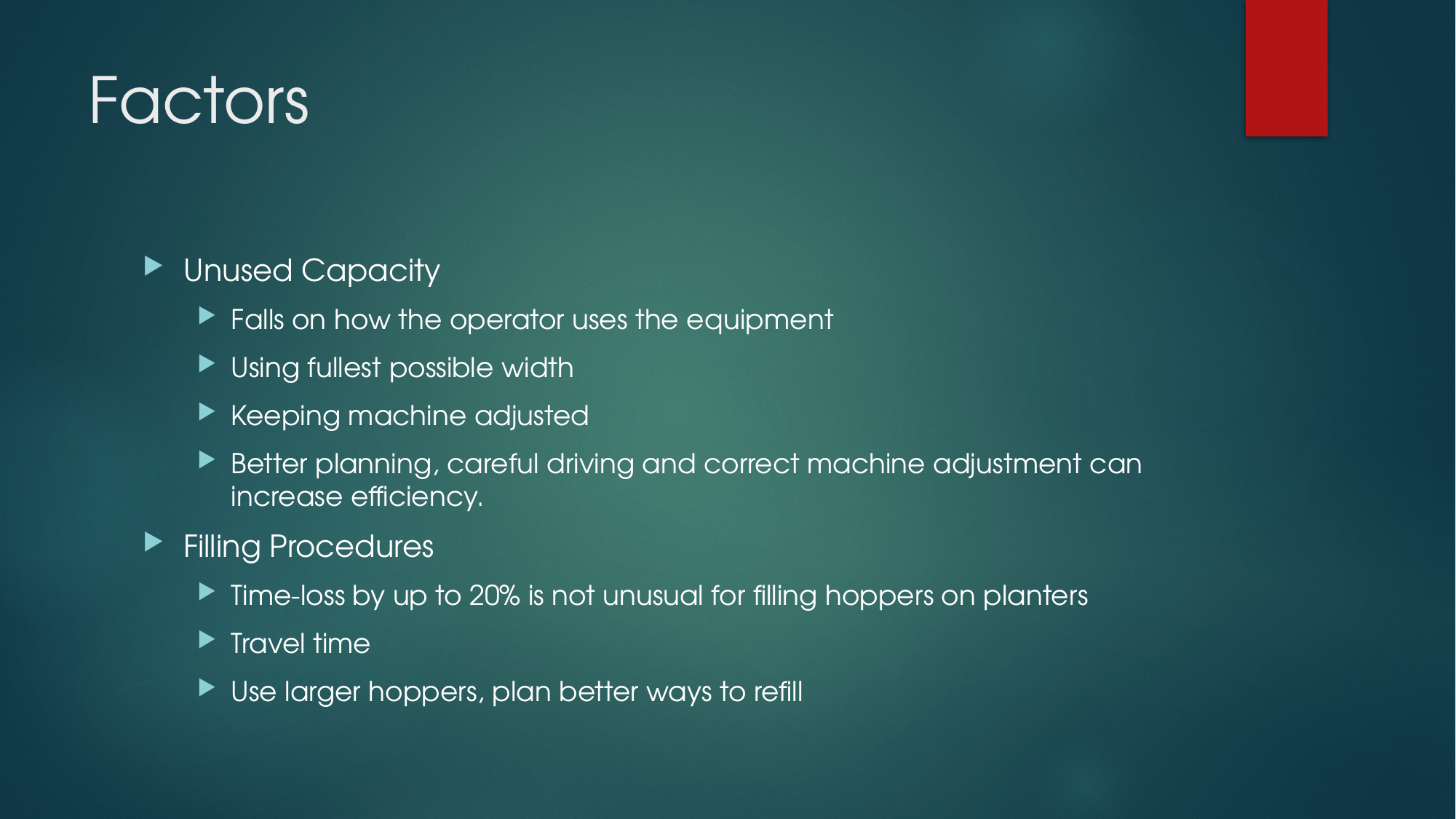

# Factors
Unused Capacity
Falls on how the operator uses the equipment
Using fullest possible width
Keeping machine adjusted
Better planning, careful driving and correct machine adjustment can increase efficiency.
Filling Procedures
Time-loss by up to 20% is not unusual for filling hoppers on planters
Travel time
Use larger hoppers, plan better ways to refill